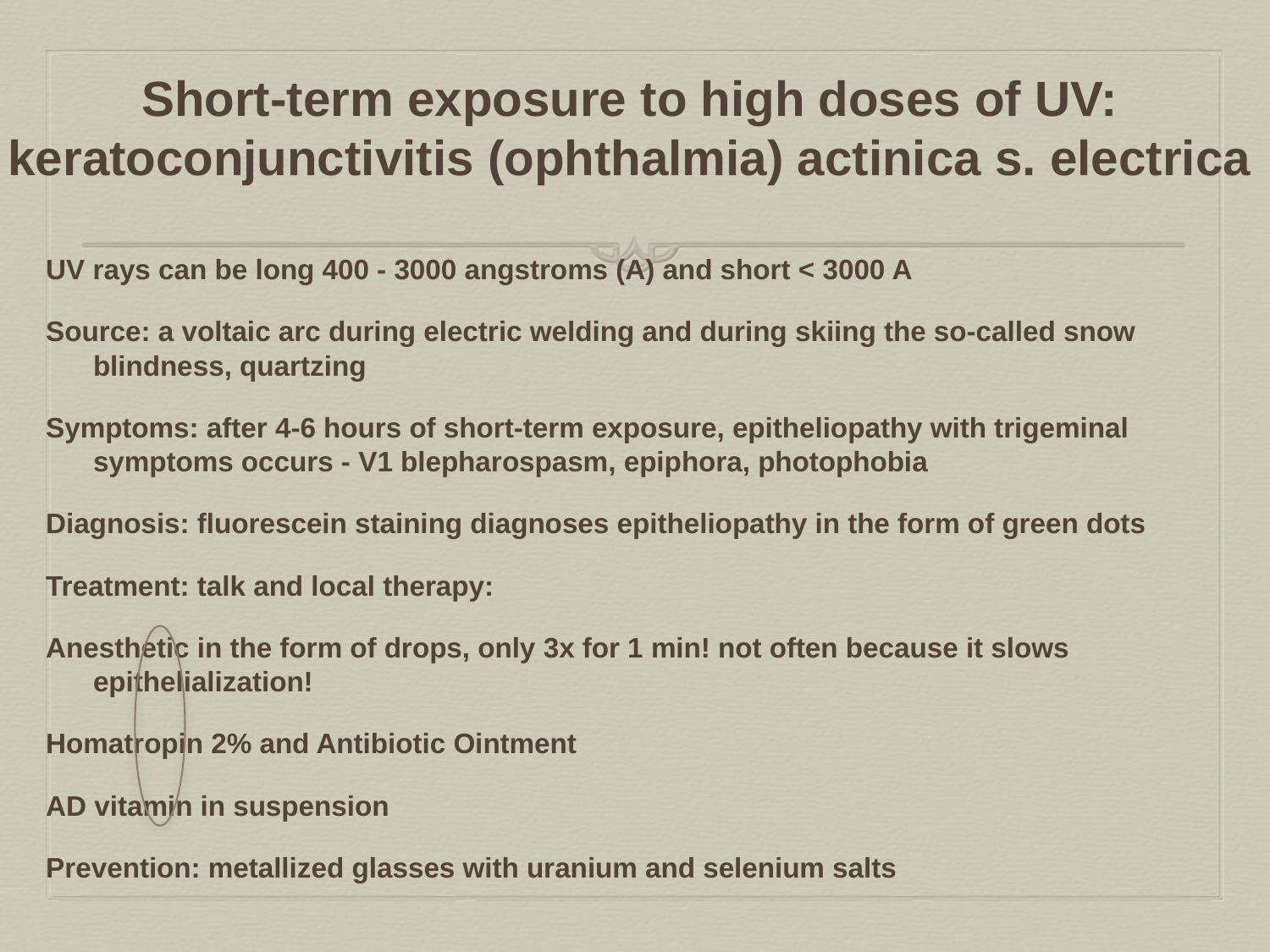

# Short-term exposure to high doses of UV: keratoconjunctivitis (ophthalmia) actinica s. electrica
UV rays can be long 400 - 3000 angstroms (A) and short < 3000 A
Source: a voltaic arc during electric welding and during skiing the so-called snow blindness, quartzing
Symptoms: after 4-6 hours of short-term exposure, epitheliopathy with trigeminal symptoms occurs - V1 blepharospasm, epiphora, photophobia
Diagnosis: fluorescein staining diagnoses epitheliopathy in the form of green dots
Treatment: talk and local therapy:
Anesthetic in the form of drops, only 3x for 1 min! not often because it slows epithelialization!
Homatropin 2% and Antibiotic Ointment
AD vitamin in suspension
Prevention: metallized glasses with uranium and selenium salts